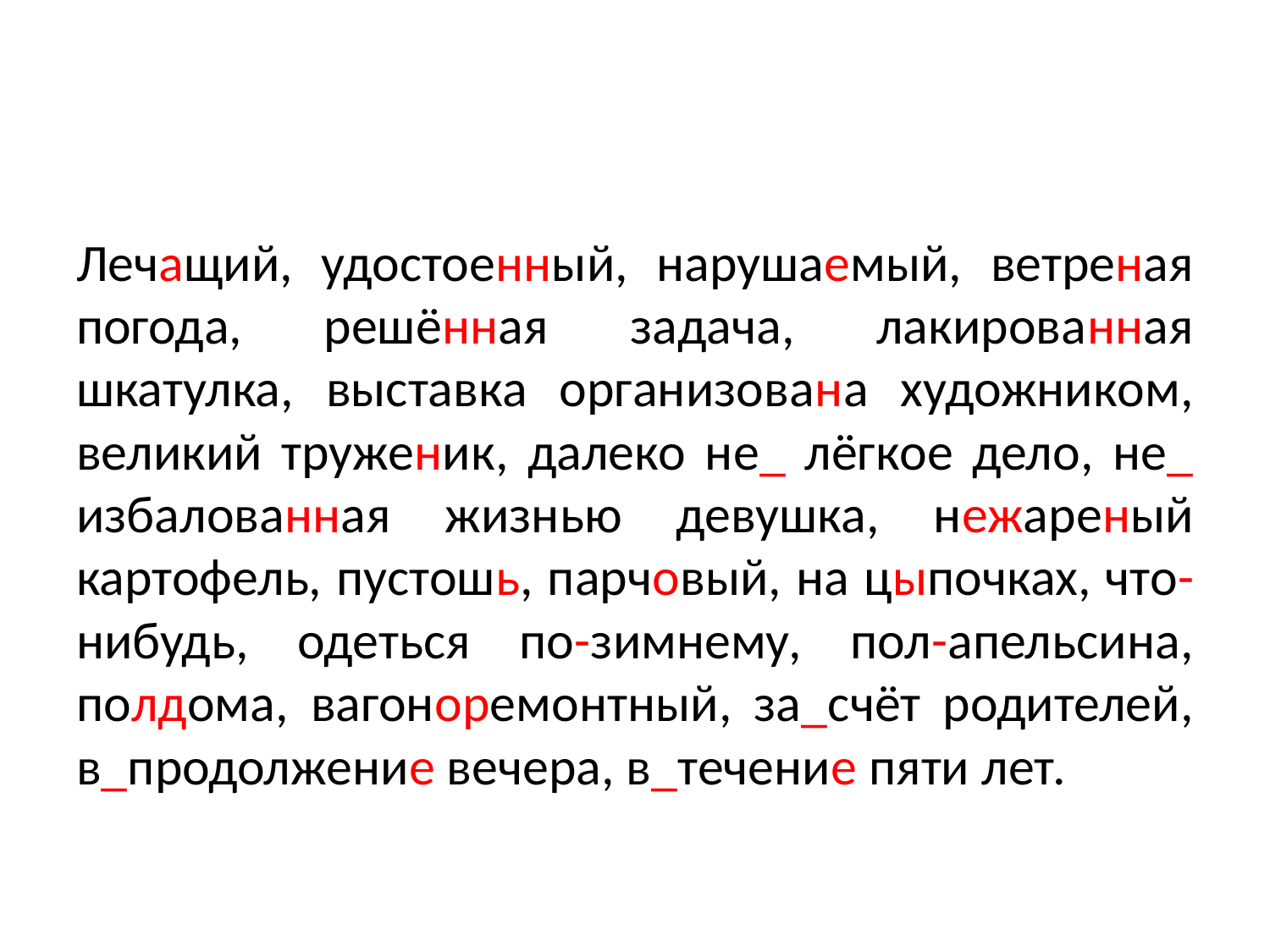

#
Лечащий, удостоенный, нарушаемый, ветреная погода, решённая задача, лакированная шкатулка, выставка организована художником, великий труженик, далеко не_ лёгкое дело, не_ избалованная жизнью девушка, нежареный картофель, пустошь, парчовый, на цыпочках, что- нибудь, одеться по-зимнему, пол-апельсина, полдома, вагоноремонтный, за_счёт родителей, в_продолжение вечера, в_течение пяти лет.